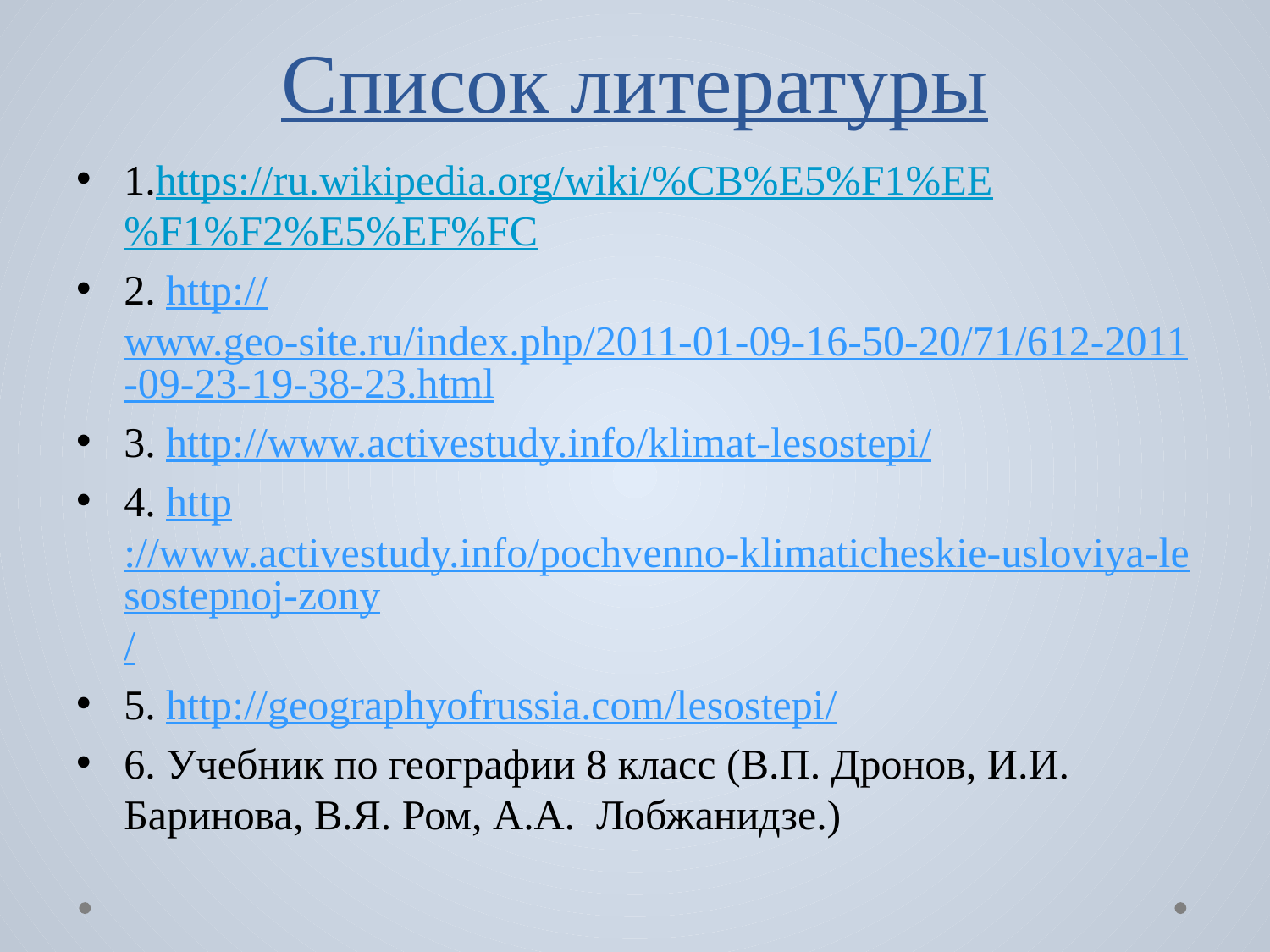

# Список литературы
1.https://ru.wikipedia.org/wiki/%CB%E5%F1%EE%F1%F2%E5%EF%FC
2. http://www.geo-site.ru/index.php/2011-01-09-16-50-20/71/612-2011-09-23-19-38-23.html
3. http://www.activestudy.info/klimat-lesostepi/
4. http://www.activestudy.info/pochvenno-klimaticheskie-usloviya-lesostepnoj-zony/
5. http://geographyofrussia.com/lesostepi/
6. Учебник по географии 8 класс (В.П. Дронов, И.И. Баринова, В.Я. Ром, А.А.  Лобжанидзе.)